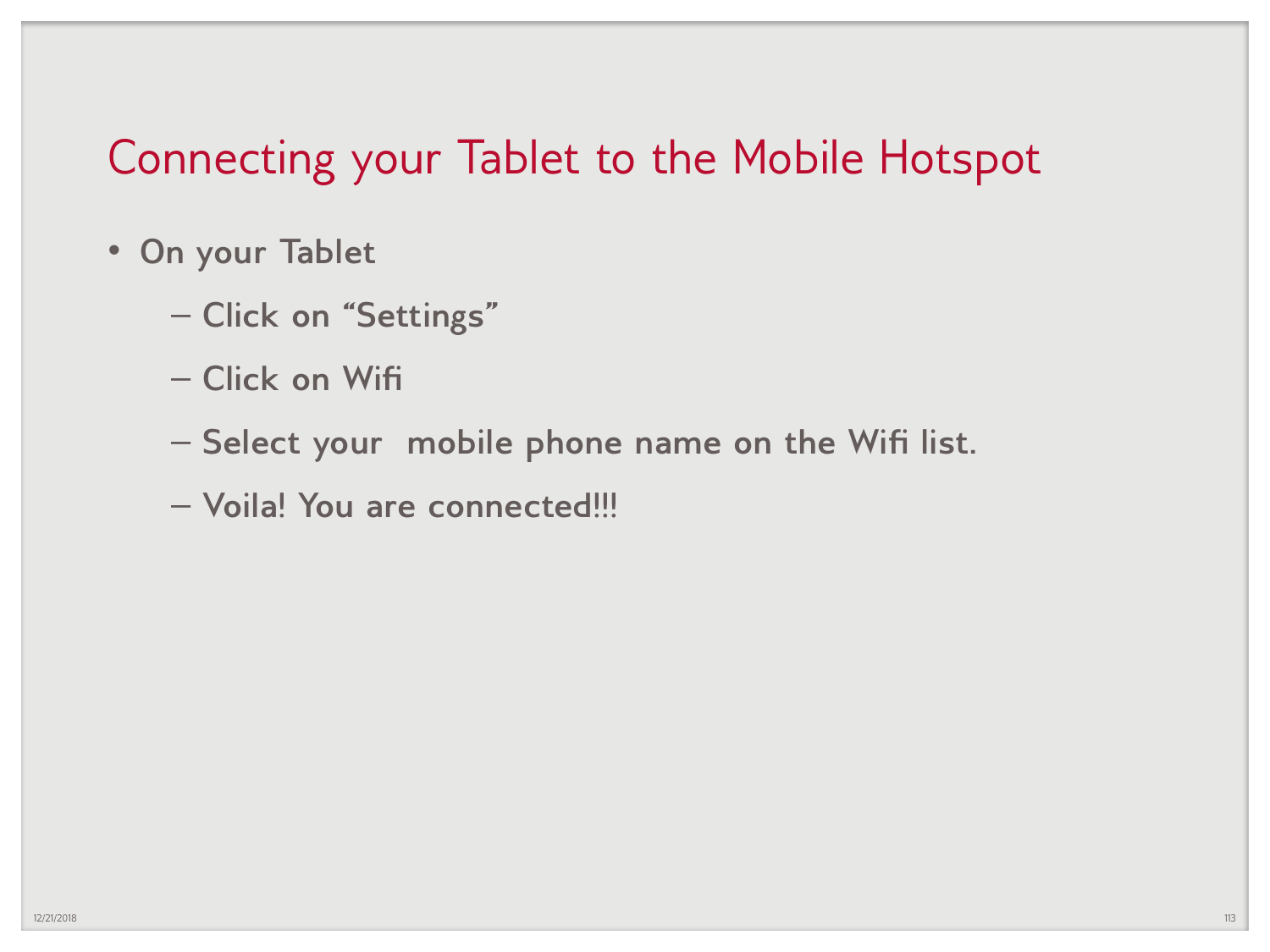

# Connecting your Tablet to the Mobile Hotspot
On your Tablet
Click on “Settings”
Click on Wifi
Select your  mobile phone name on the Wifi list.
Voila! You are connected!!!

12/21/2018
113